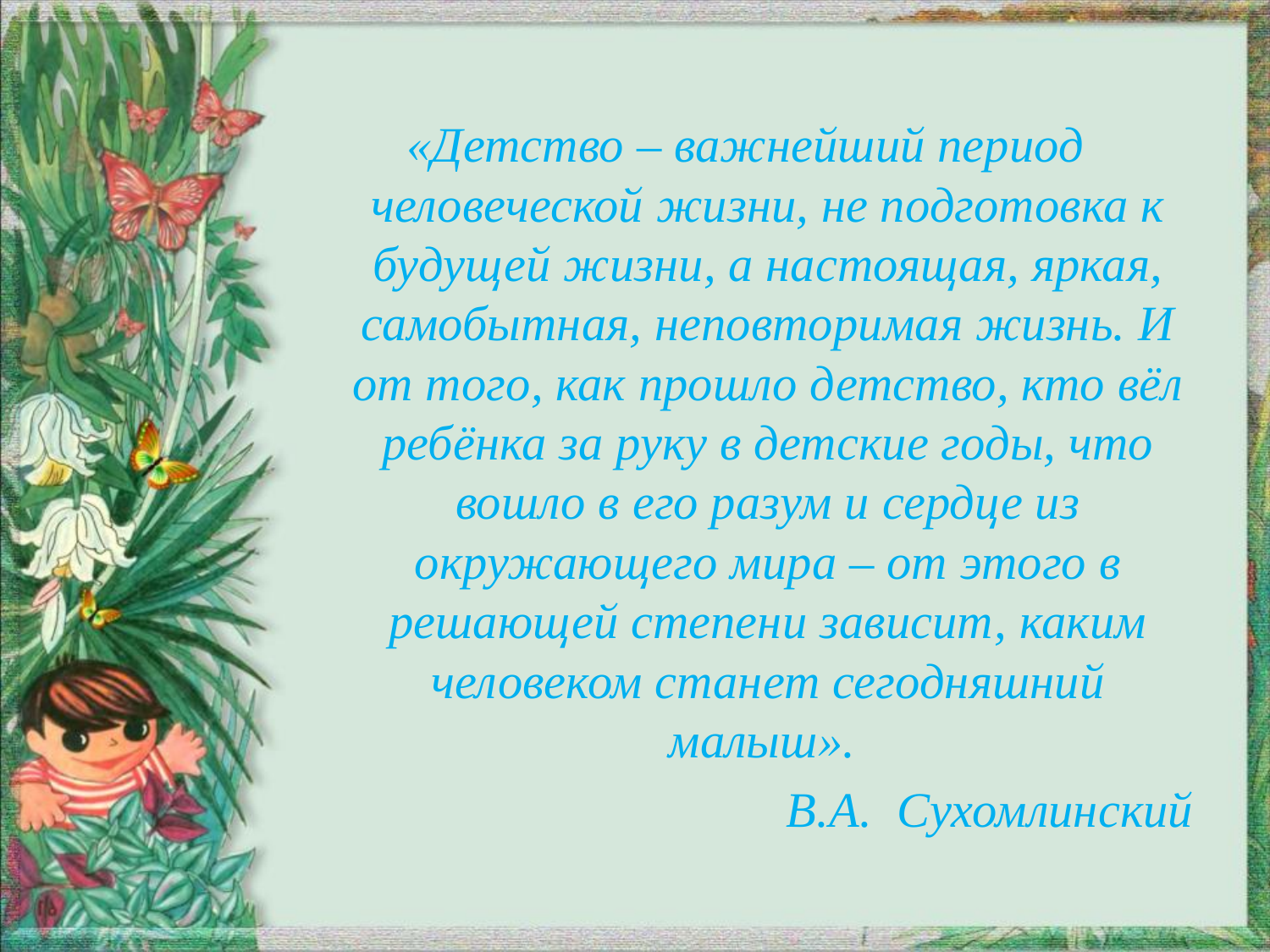

«Детство – важнейший период человеческой жизни, не подготовка к будущей жизни, а настоящая, яркая, самобытная, неповторимая жизнь. И от того, как прошло детство, кто вёл ребёнка за руку в детские годы, что вошло в его разум и сердце из окружающего мира – от этого в решающей степени зависит, каким человеком станет сегодняшний малыш».
В.А.  Сухомлинский